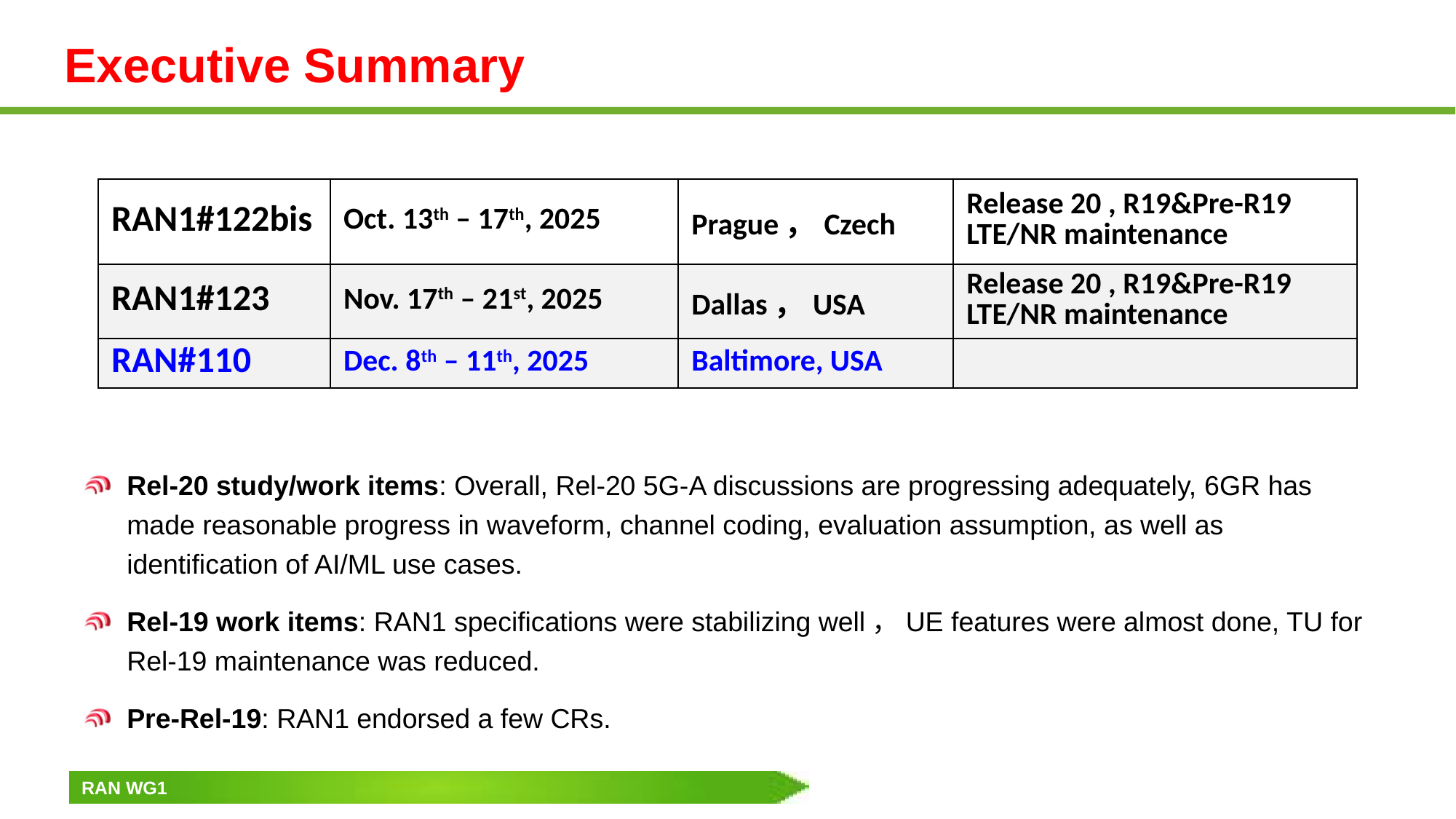

# Executive Summary
| RAN1#122bis | Oct. 13th – 17th, 2025 | Prague，Czech | Release 20 , R19&Pre-R19 LTE/NR maintenance |
| --- | --- | --- | --- |
| RAN1#123 | Nov. 17th – 21st, 2025 | Dallas，USA | Release 20 , R19&Pre-R19 LTE/NR maintenance |
| RAN#110 | Dec. 8th – 11th, 2025 | Baltimore, USA |  |
Rel-20 study/work items: Overall, Rel-20 5G-A discussions are progressing adequately, 6GR has made reasonable progress in waveform, channel coding, evaluation assumption, as well as identification of AI/ML use cases.
Rel-19 work items: RAN1 specifications were stabilizing well，UE features were almost done, TU for Rel-19 maintenance was reduced.
Pre-Rel-19: RAN1 endorsed a few CRs.